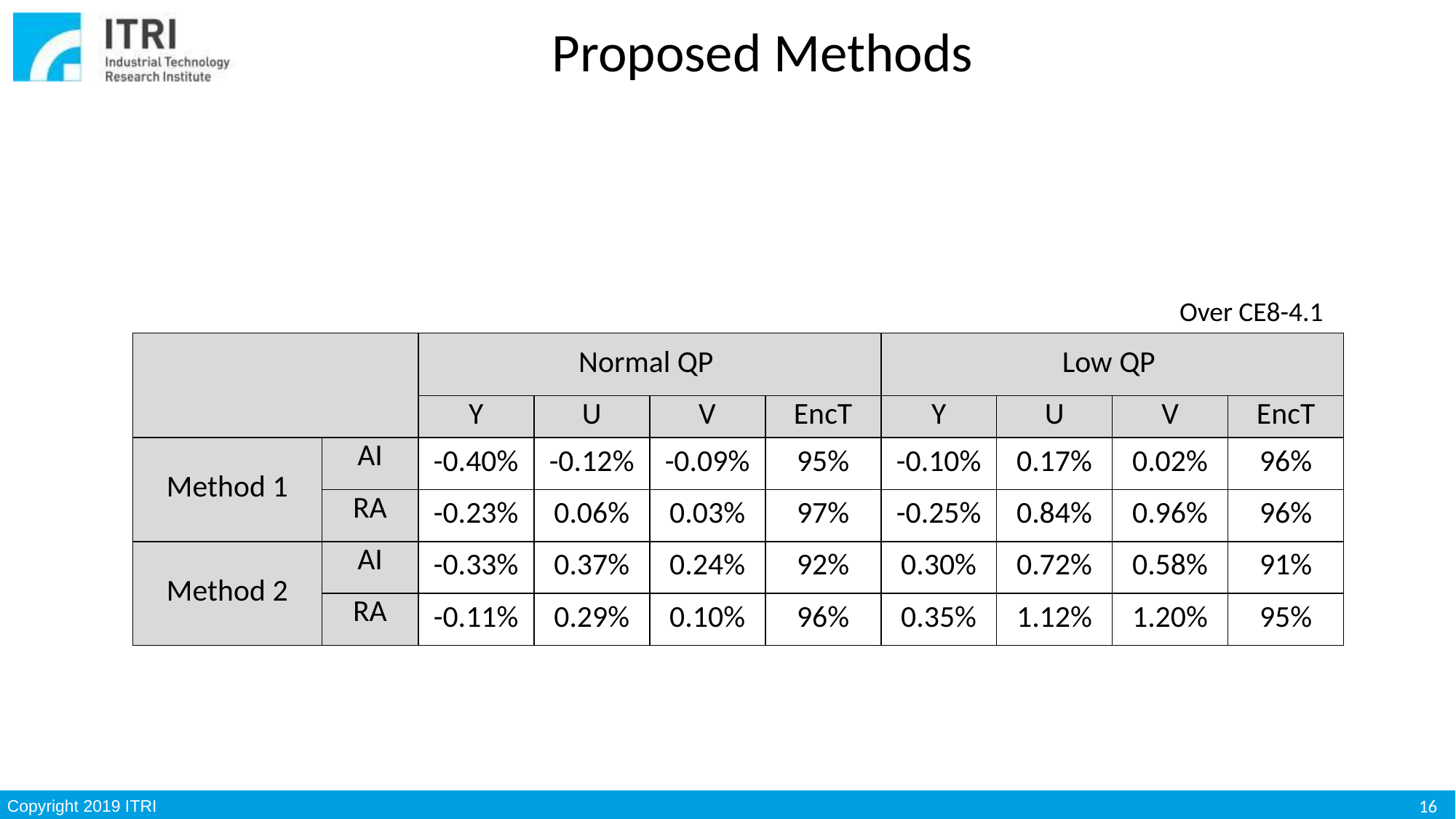

# Proposed Methods
Over CE8-4.1
|  |  | Normal QP |  |  |  | Low QP |  |  |  |
| --- | --- | --- | --- | --- | --- | --- | --- | --- | --- |
|  |  | Y | U | V | EncT | Y | U | V | EncT |
| Method 1 | AI | -0.40% | -0.12% | -0.09% | 95% | -0.10% | 0.17% | 0.02% | 96% |
|  | RA | -0.23% | 0.06% | 0.03% | 97% | -0.25% | 0.84% | 0.96% | 96% |
| Method 2 | AI | -0.33% | 0.37% | 0.24% | 92% | 0.30% | 0.72% | 0.58% | 91% |
|  | RA | -0.11% | 0.29% | 0.10% | 96% | 0.35% | 1.12% | 1.20% | 95% |